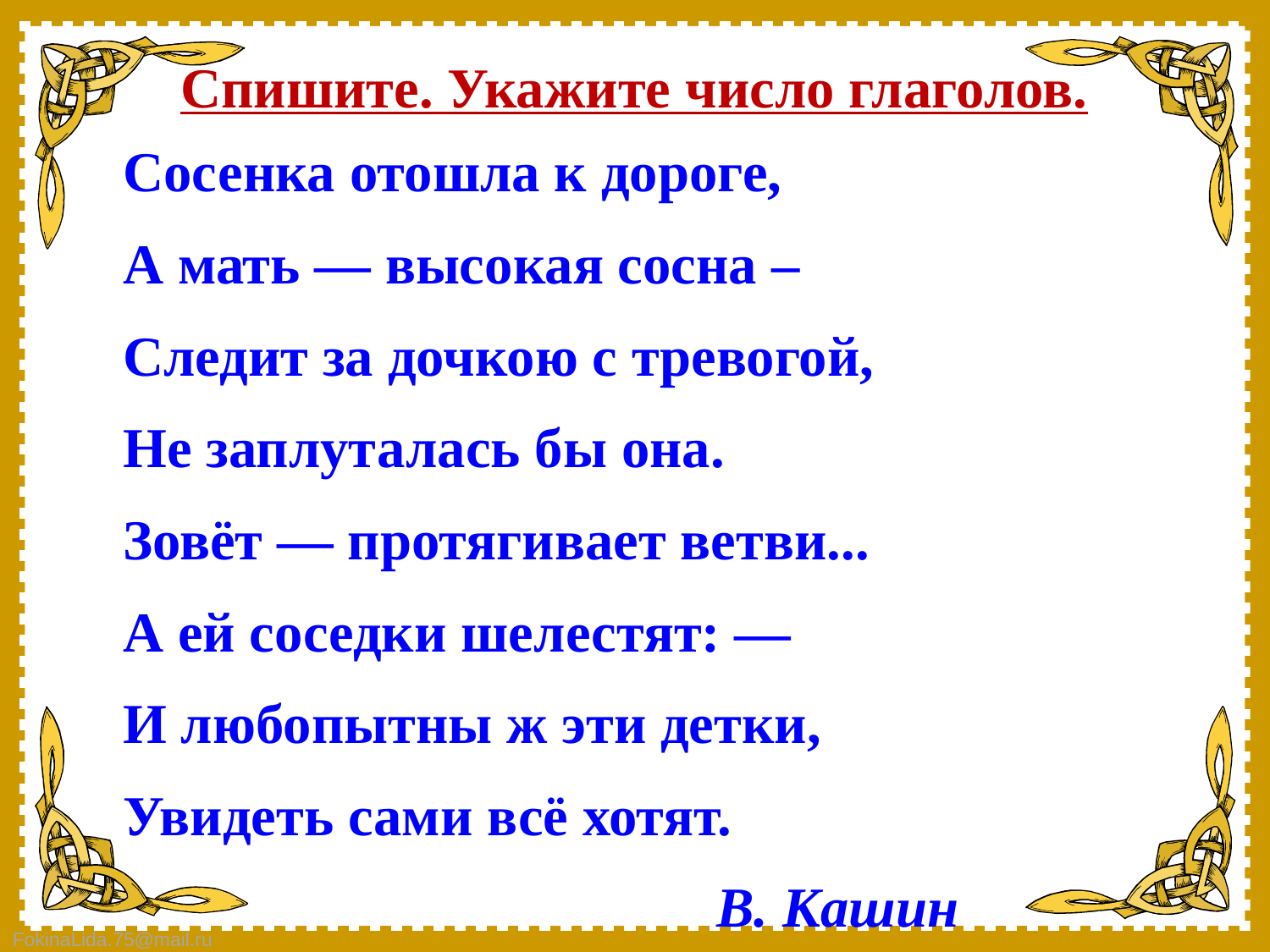

# Спишите. Укажите число глаголов.
Сосенка отошла к дороге,
А мать — высокая сосна –
Следит за дочкою с тревогой,
Не заплуталась бы она.
Зовёт — протягивает ветви...
А ей соседки шелестят: —
И любопытны ж эти детки,
Увидеть сами всё хотят.
                         В. Кашин